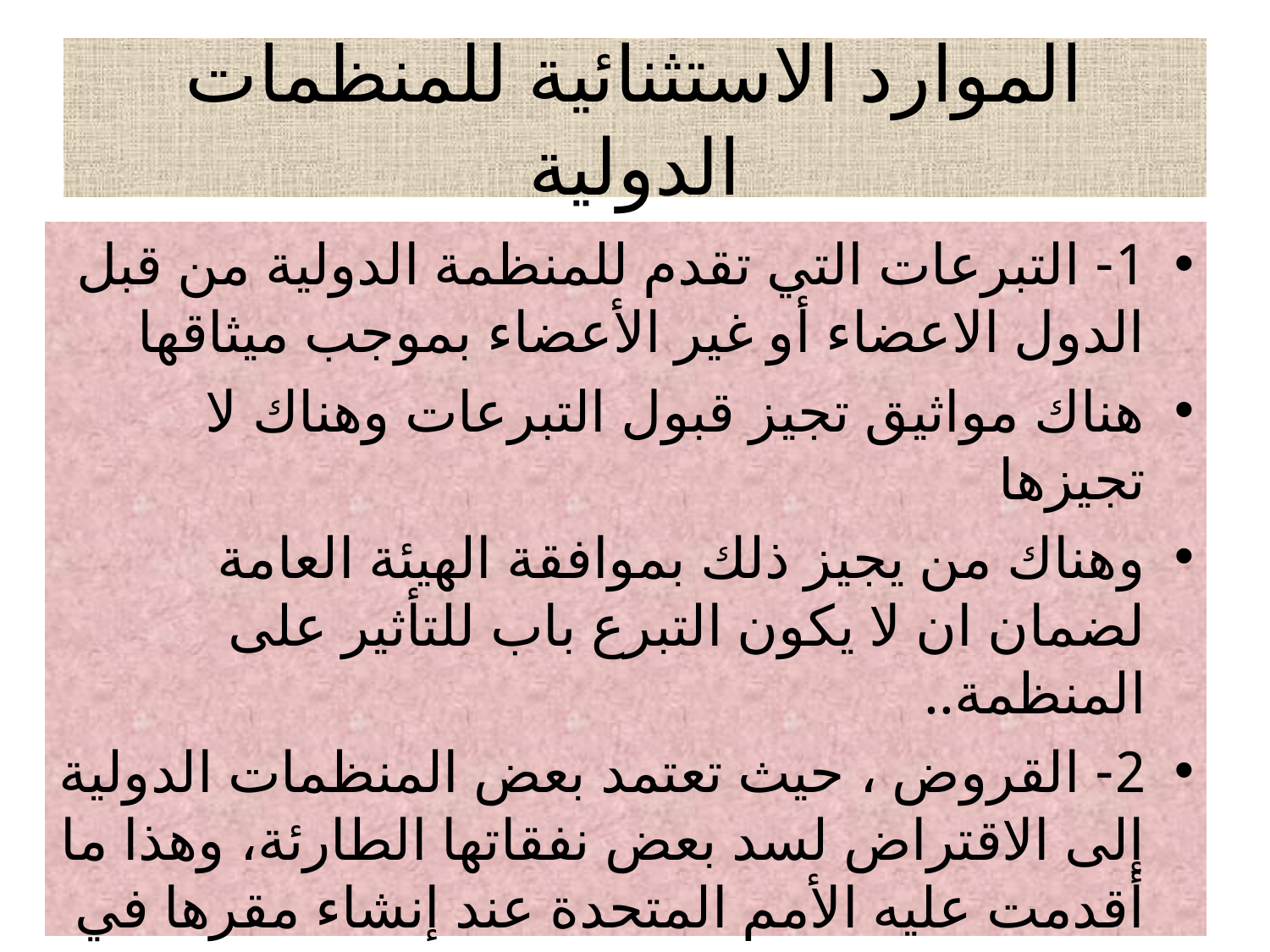

# الموارد الاستثنائية للمنظمات الدولية
1- التبرعات التي تقدم للمنظمة الدولية من قبل الدول الاعضاء أو غير الأعضاء بموجب ميثاقها
هناك مواثيق تجيز قبول التبرعات وهناك لا تجيزها
وهناك من يجيز ذلك بموافقة الهيئة العامة لضمان ان لا يكون التبرع باب للتأثير على المنظمة..
2- القروض ، حيث تعتمد بعض المنظمات الدولية إلى الاقتراض لسد بعض نفقاتها الطارئة، وهذا ما أقدمت عليه الأمم المتحدة عند إنشاء مقرها في نيويورك عام 1948.